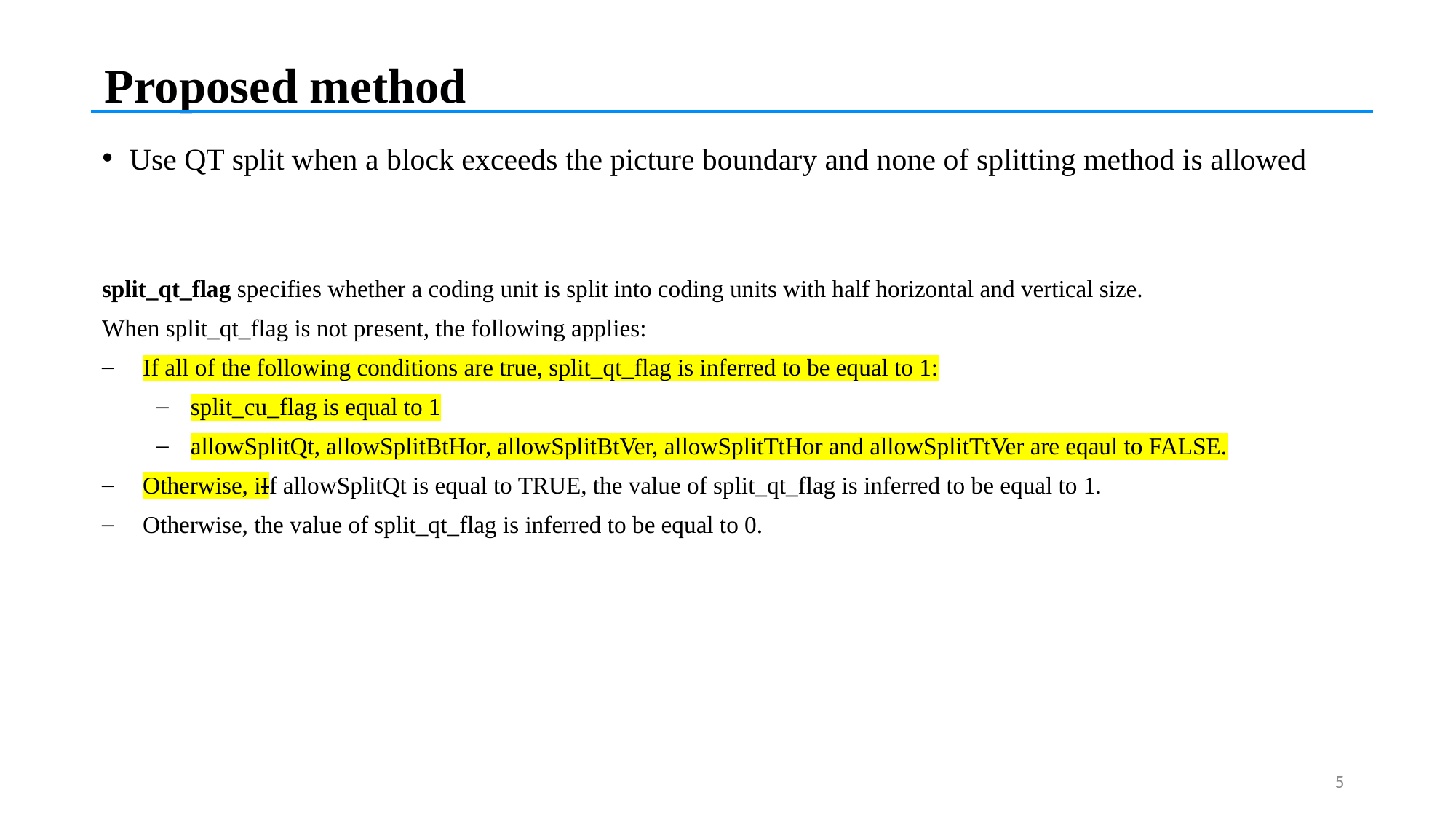

Proposed method
Use QT split when a block exceeds the picture boundary and none of splitting method is allowed
split_qt_flag specifies whether a coding unit is split into coding units with half horizontal and vertical size.
When split_qt_flag is not present, the following applies:
If all of the following conditions are true, split_qt_flag is inferred to be equal to 1:
split_cu_flag is equal to 1
allowSplitQt, allowSplitBtHor, allowSplitBtVer, allowSplitTtHor and allowSplitTtVer are eqaul to FALSE.
Otherwise, iIf allowSplitQt is equal to TRUE, the value of split_qt_flag is inferred to be equal to 1.
Otherwise, the value of split_qt_flag is inferred to be equal to 0.
5